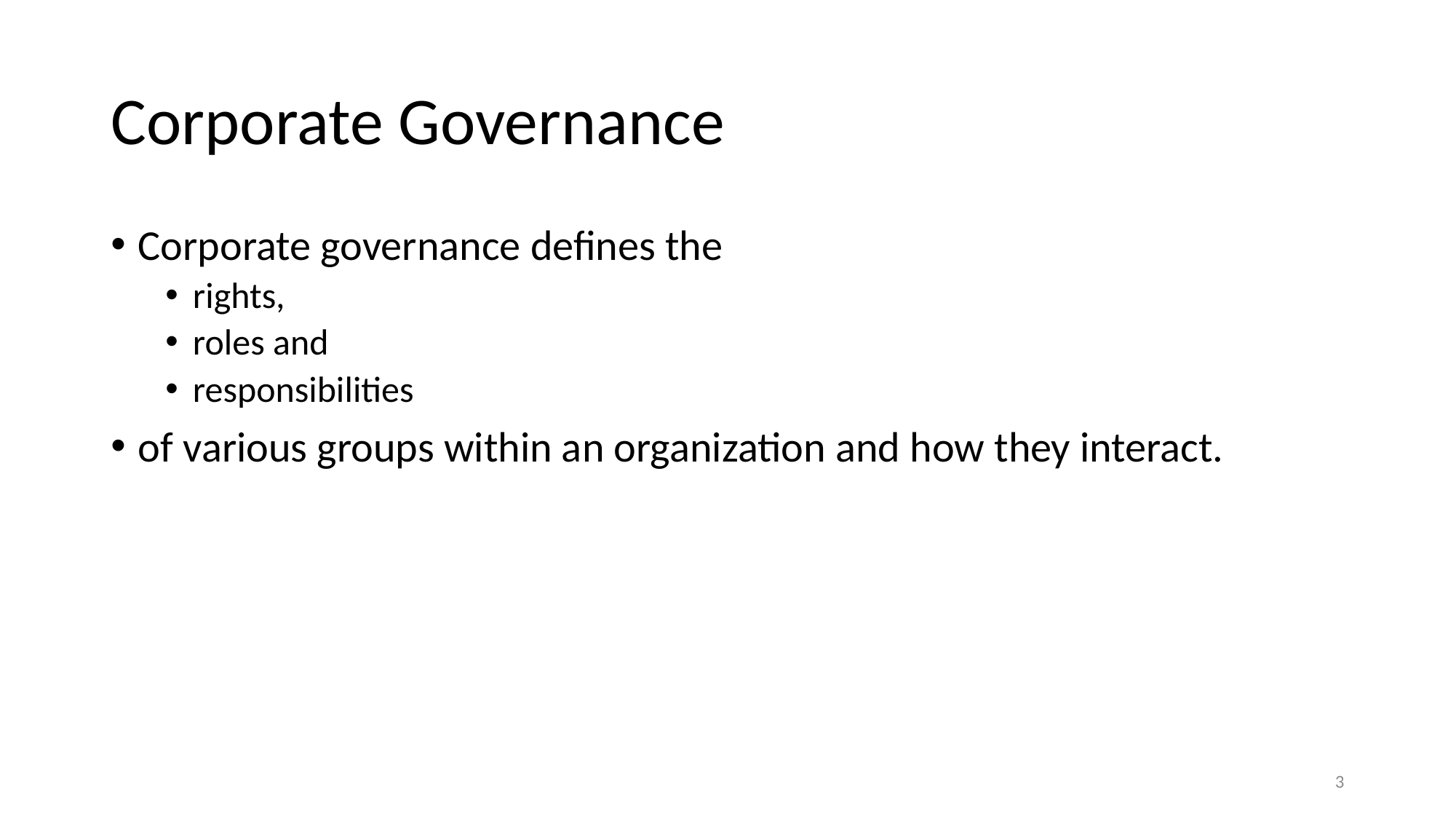

# Corporate Governance
Corporate governance defines the
rights,
roles and
responsibilities
of various groups within an organization and how they interact.
3